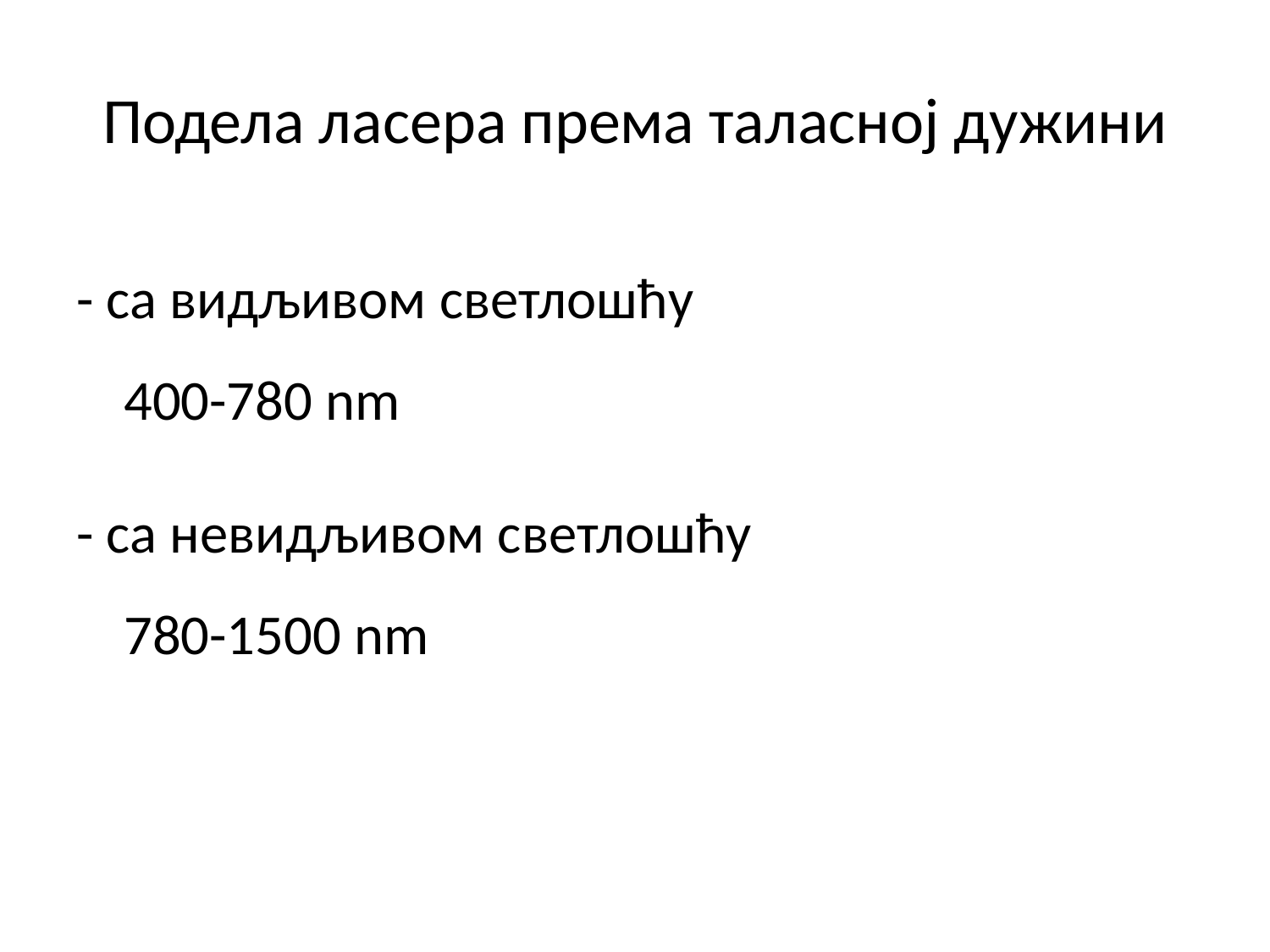

# Подела ласера према таласној дужини
- са видљивом светлошћу
400-780 nm
- са невидљивом светлошћу
780-1500 nm